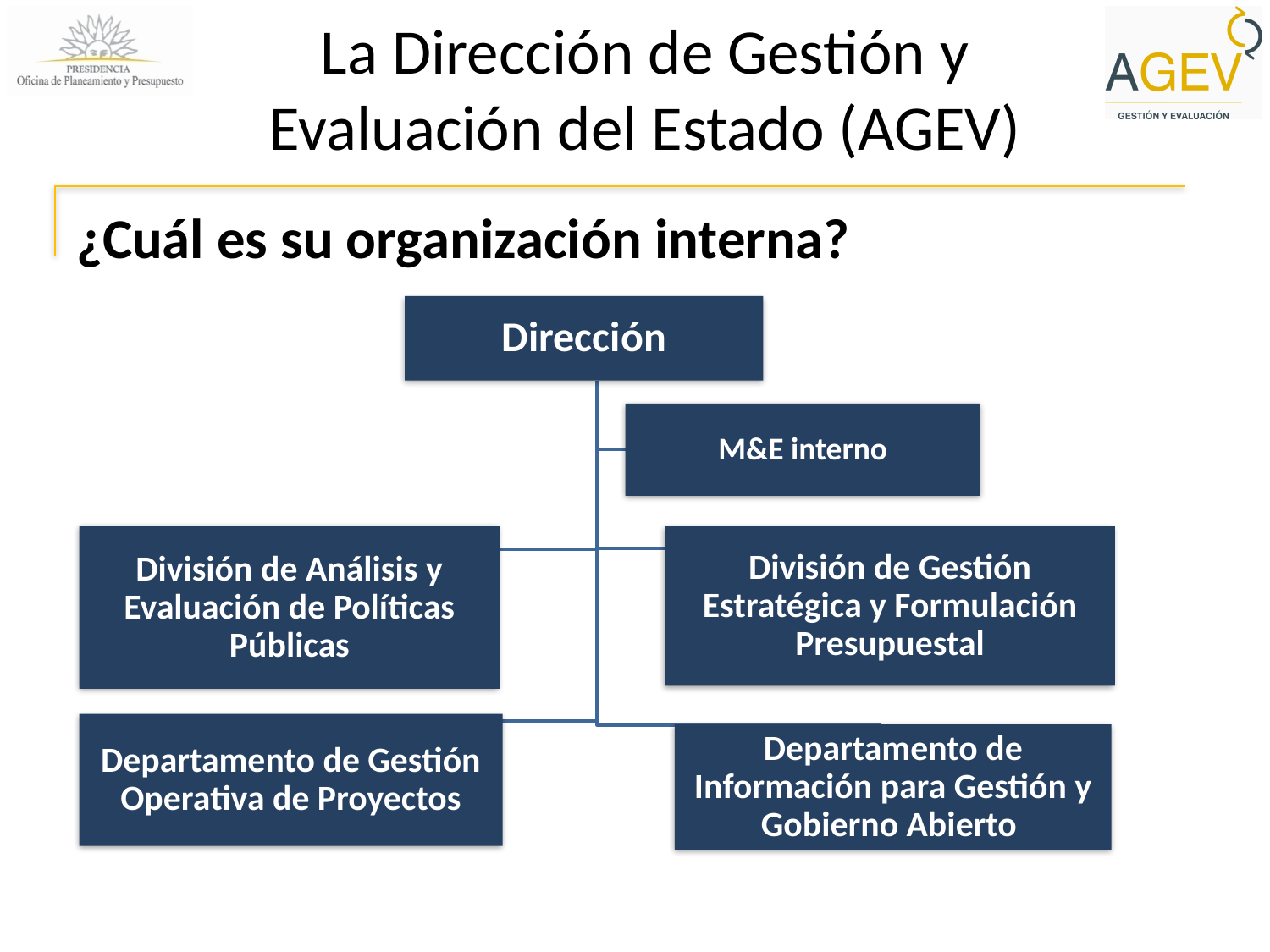

La Dirección de Gestión y Evaluación del Estado (AGEV)
¿Cuál es su organización interna?

Dirección

M&E interno
División de Análisis y Evaluación de Políticas Públicas
División de Gestión Estratégica y Formulación Presupuestal
Departamento de Gestión Operativa de Proyectos
Departamento de Información para Gestión y Gobierno Abierto